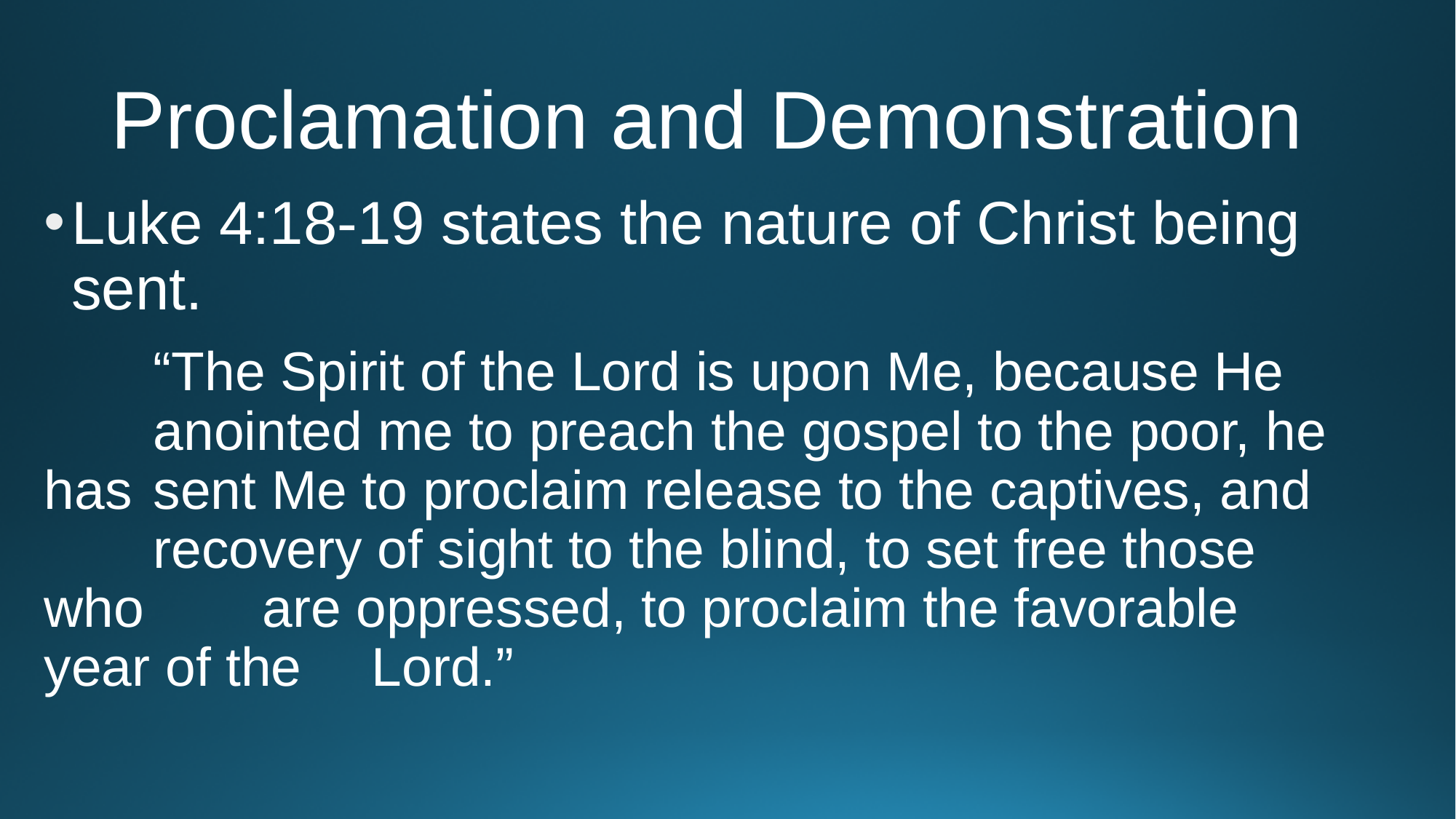

# Proclamation and Demonstration
Luke 4:18-19 states the nature of Christ being sent.
	“The Spirit of the Lord is upon Me, because He 	anointed me to preach the gospel to the poor, he has 	sent Me to proclaim release to the captives, and 	recovery of sight to the blind, to set free those who 	are oppressed, to proclaim the favorable year of the 	Lord.”